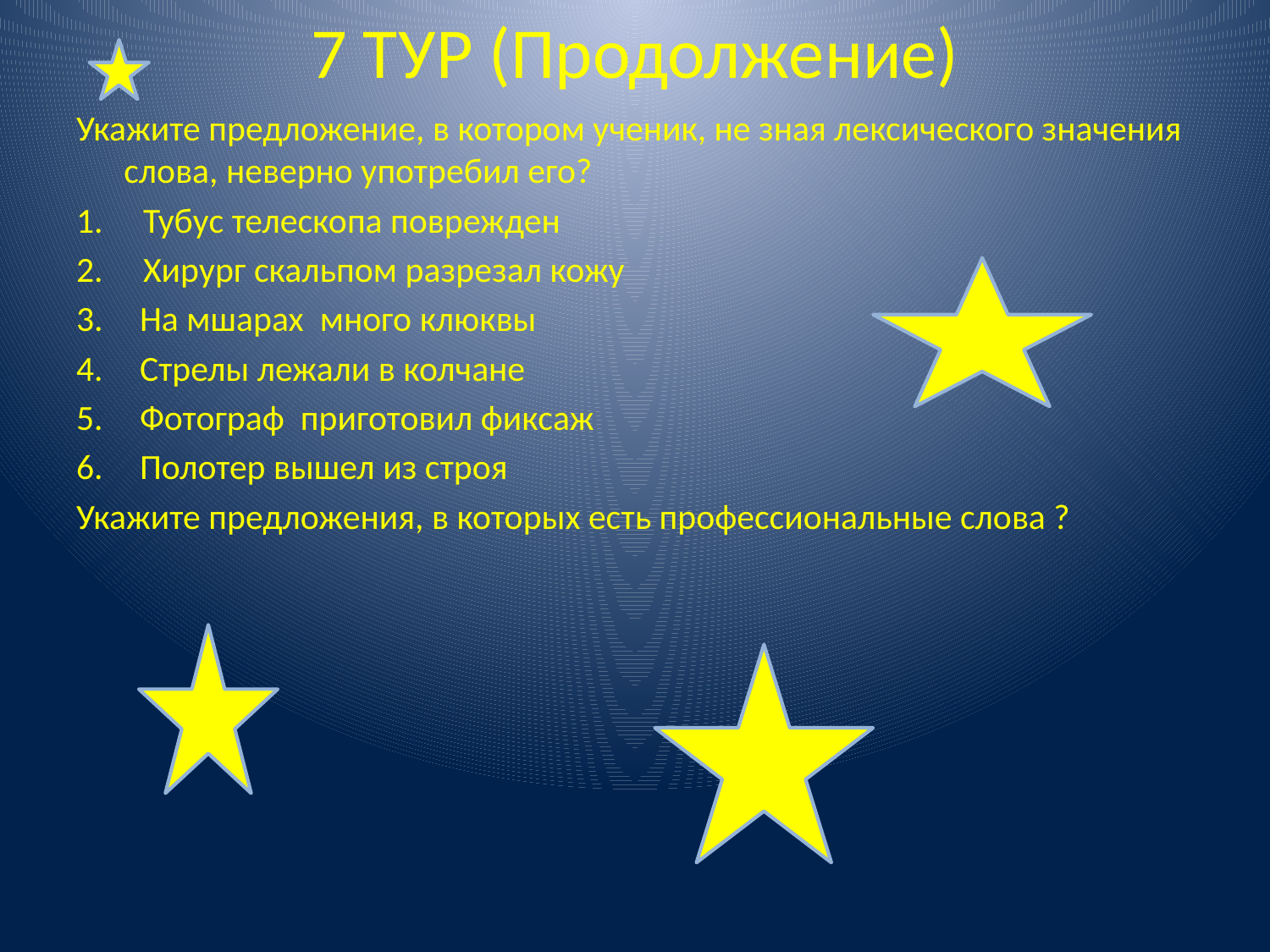

# 7 ТУР (Продолжение)

Укажите предложение, в котором ученик, не зная лексического значения слова, неверно употребил его?
1.     Тубус телескопа поврежден
2.     Хирург скальпом разрезал кожу
На мшарах  много клюквы
Стрелы лежали в колчане
Фотограф  приготовил фиксаж
Полотер вышел из строя
Укажите предложения, в которых есть профессиональные слова ?